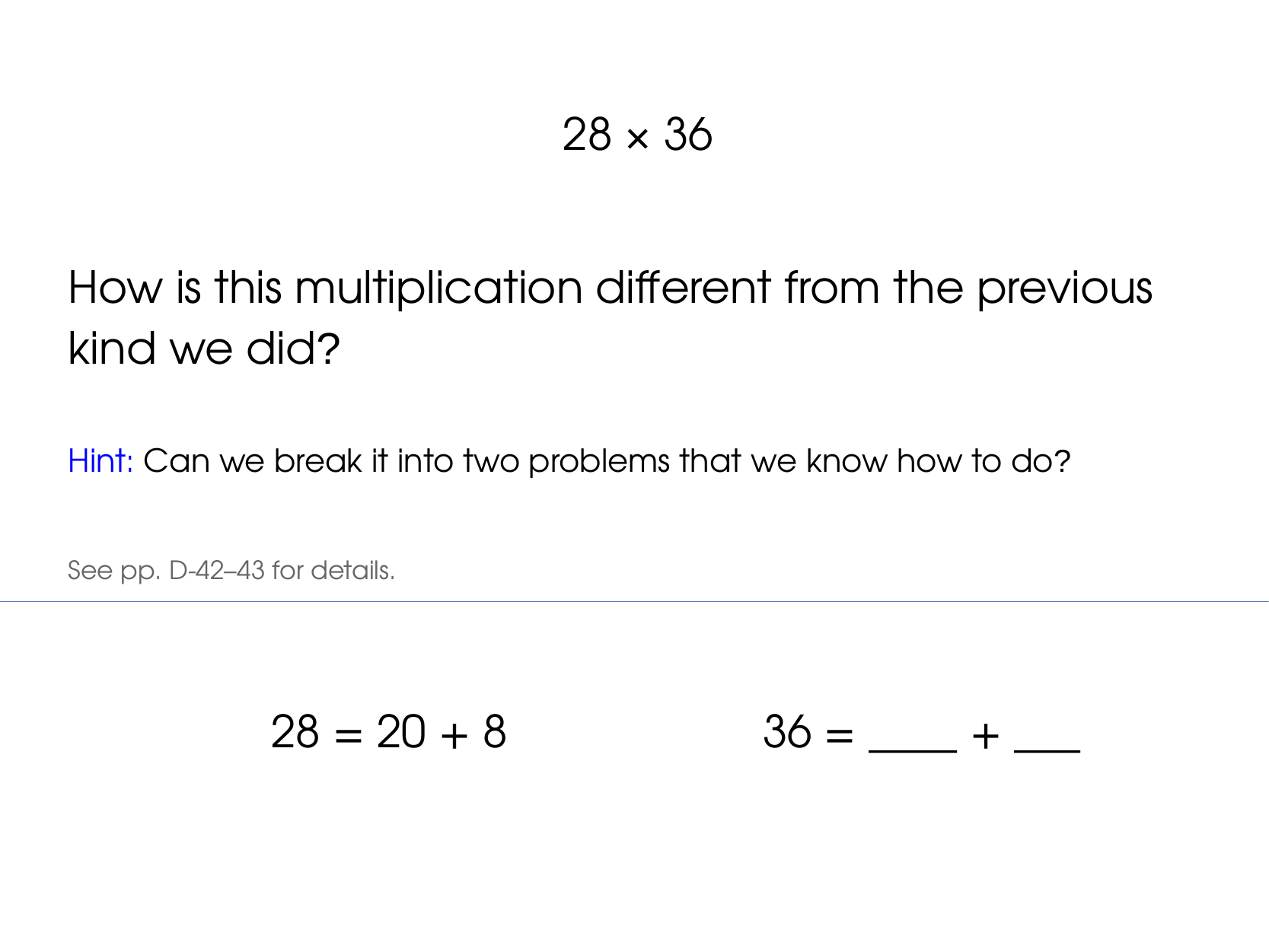

28 × 36
How is this multiplication different from the previous kind we did?
Hint: Can we break it into two problems that we know how to do?
See pp. D-42–43 for details.
28 = 20 + 8
36 = ____ + ___